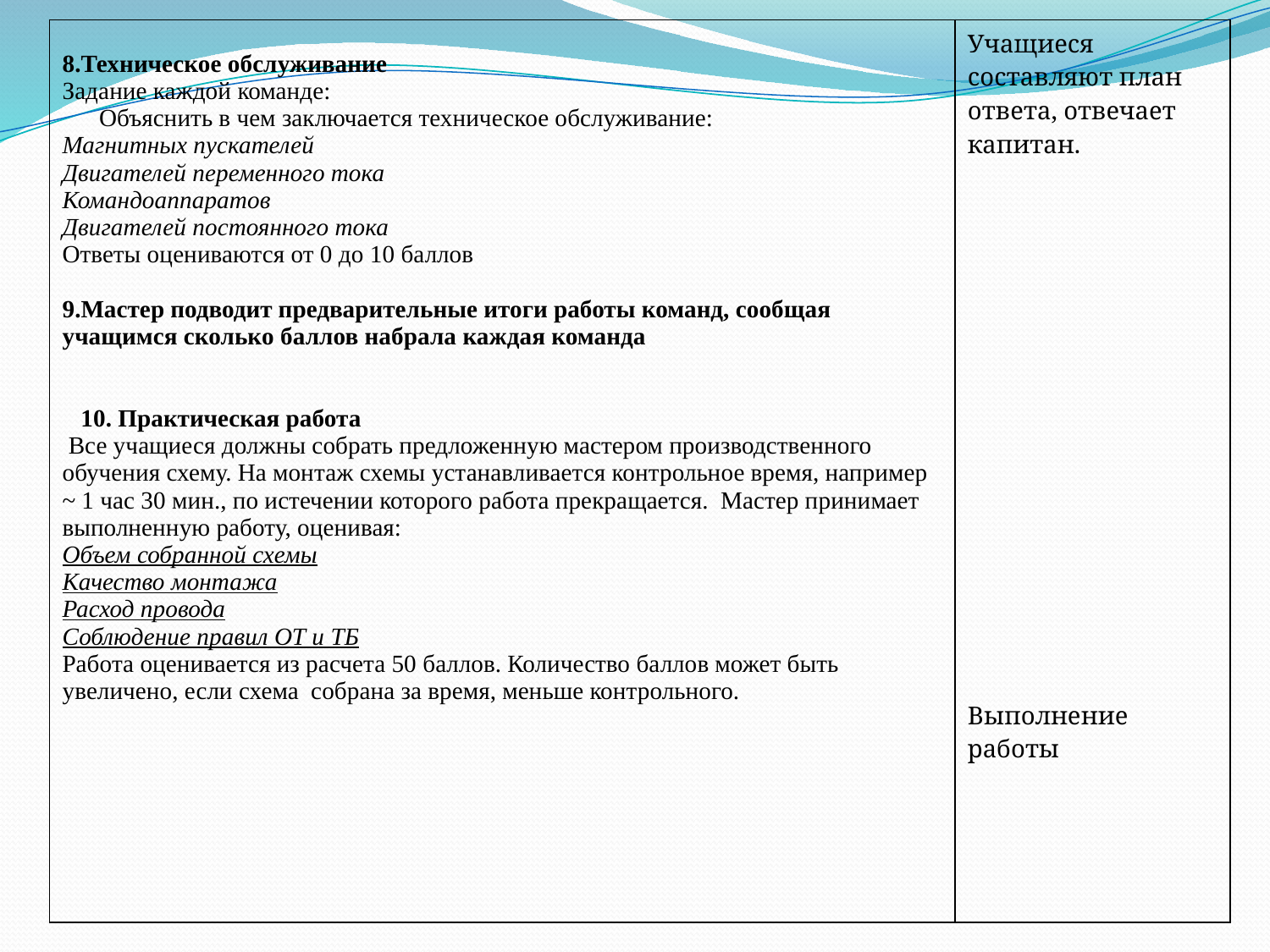

| 8.Техническое обслуживание Задание каждой команде: Объяснить в чем заключается техническое обслуживание: Магнитных пускателей Двигателей переменного тока Командоаппаратов Двигателей постоянного тока Ответы оцениваются от 0 до 10 баллов   9.Мастер подводит предварительные итоги работы команд, сообщая учащимся сколько баллов набрала каждая команда     10. Практическая работа Все учащиеся должны собрать предложенную мастером производственного обучения схему. На монтаж схемы устанавливается контрольное время, например ~ 1 час 30 мин., по истечении которого работа прекращается. Мастер принимает выполненную работу, оценивая: Объем собранной схемы Качество монтажа Расход провода Соблюдение правил ОТ и ТБ Работа оценивается из расчета 50 баллов. Количество баллов может быть увеличено, если схема собрана за время, меньше контрольного. | Учащиеся составляют план ответа, отвечает капитан.   Выполнение работы |
| --- | --- |